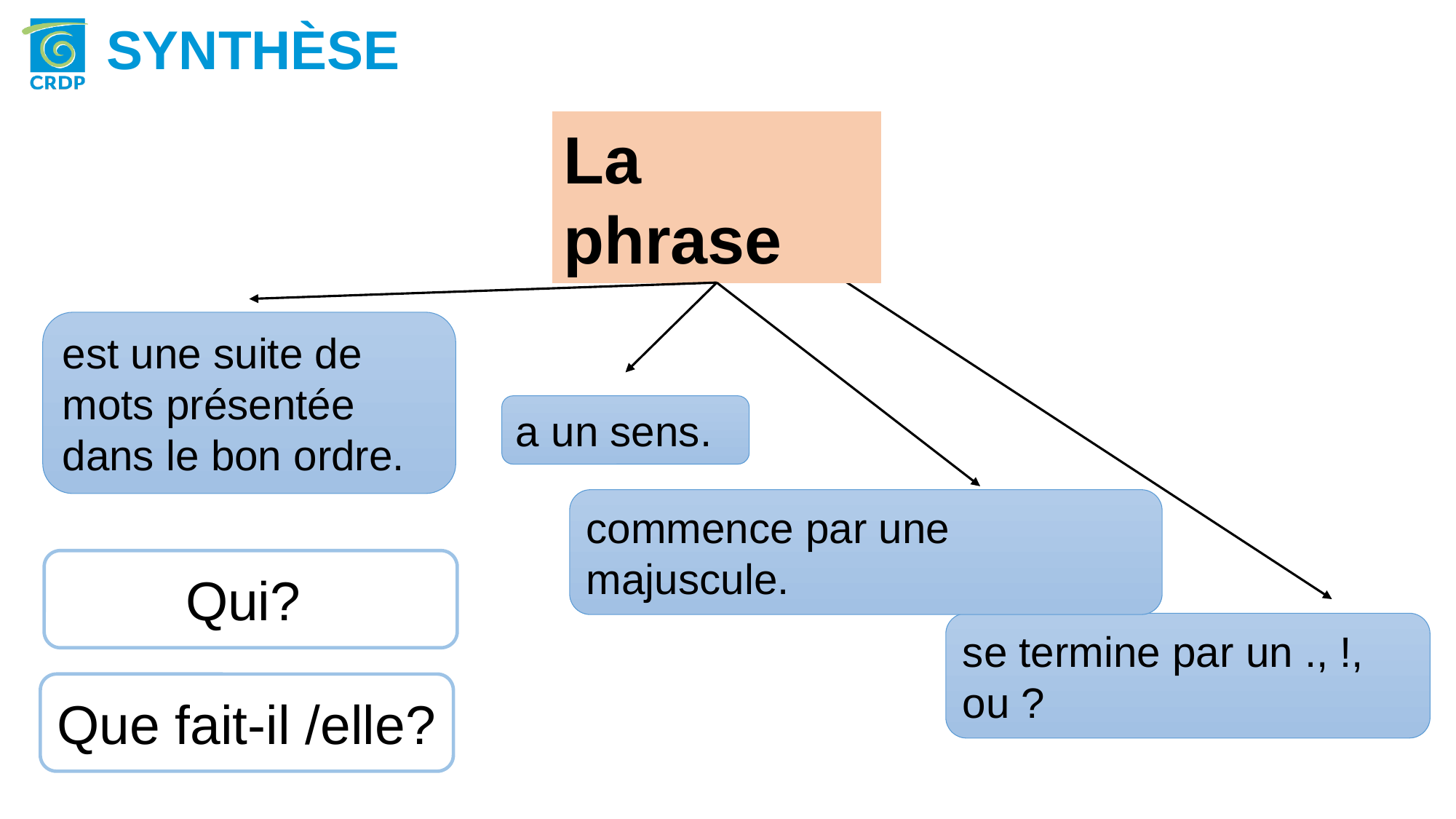

SYNTHÈSE
La phrase
est une suite de mots présentée dans le bon ordre.
a un sens.
commence par une majuscule.
Qui?
se termine par un ., !, ou ?
Que fait-il /elle?